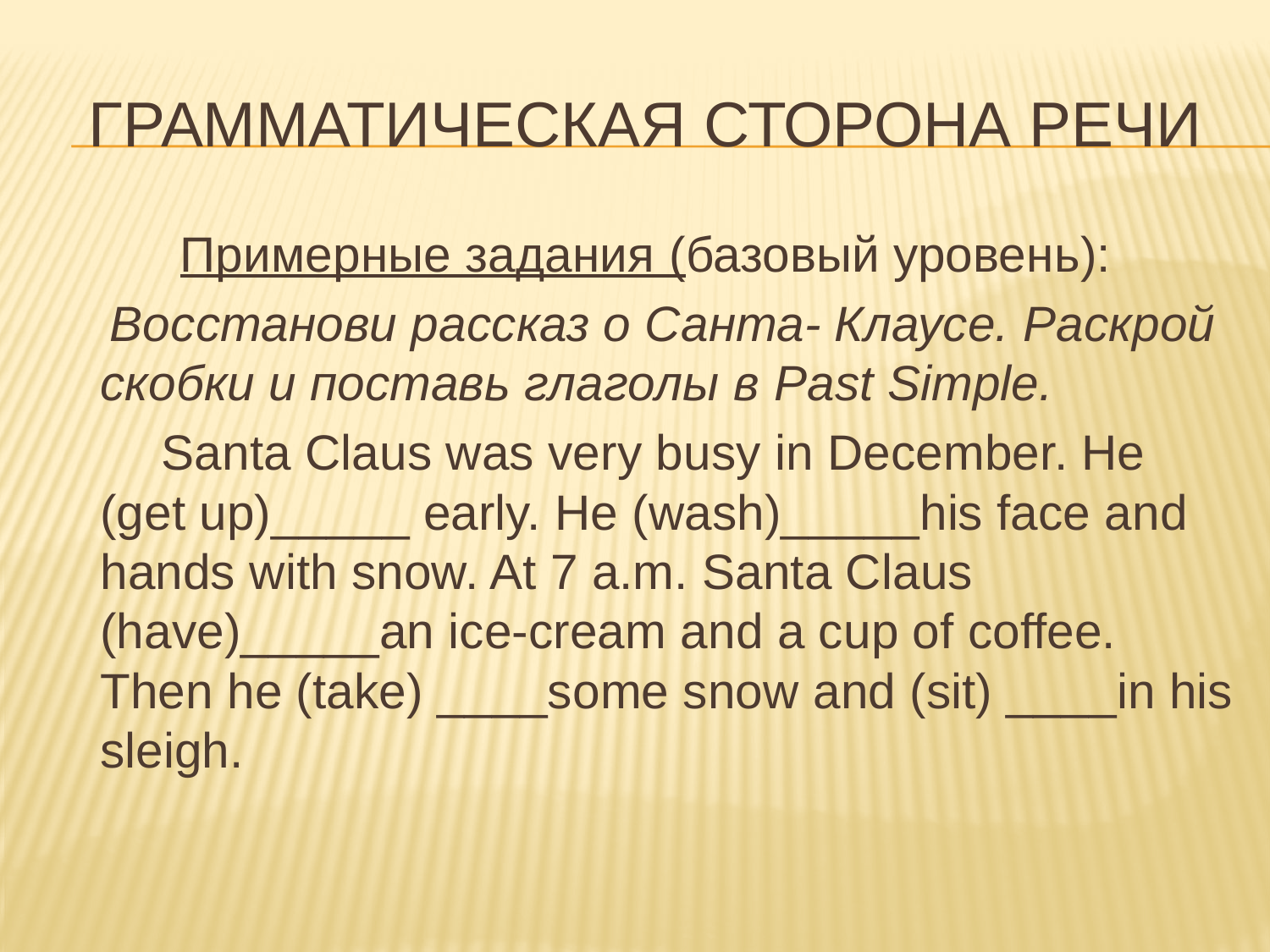

# Грамматическая сторона речи
Примерные задания (базовый уровень):
    Восстанови рассказ о Санта- Клаусе. Раскрой скобки и поставь глаголы в Past Simple.
Santa Claus was very busy in December. He (get up)_____ early. He (wash)_____his face and hands with snow. At 7 a.m. Santa Claus (have)_____an ice-cream and a cup of coffee. Then he (take) ____some snow and (sit) ____in his sleigh.